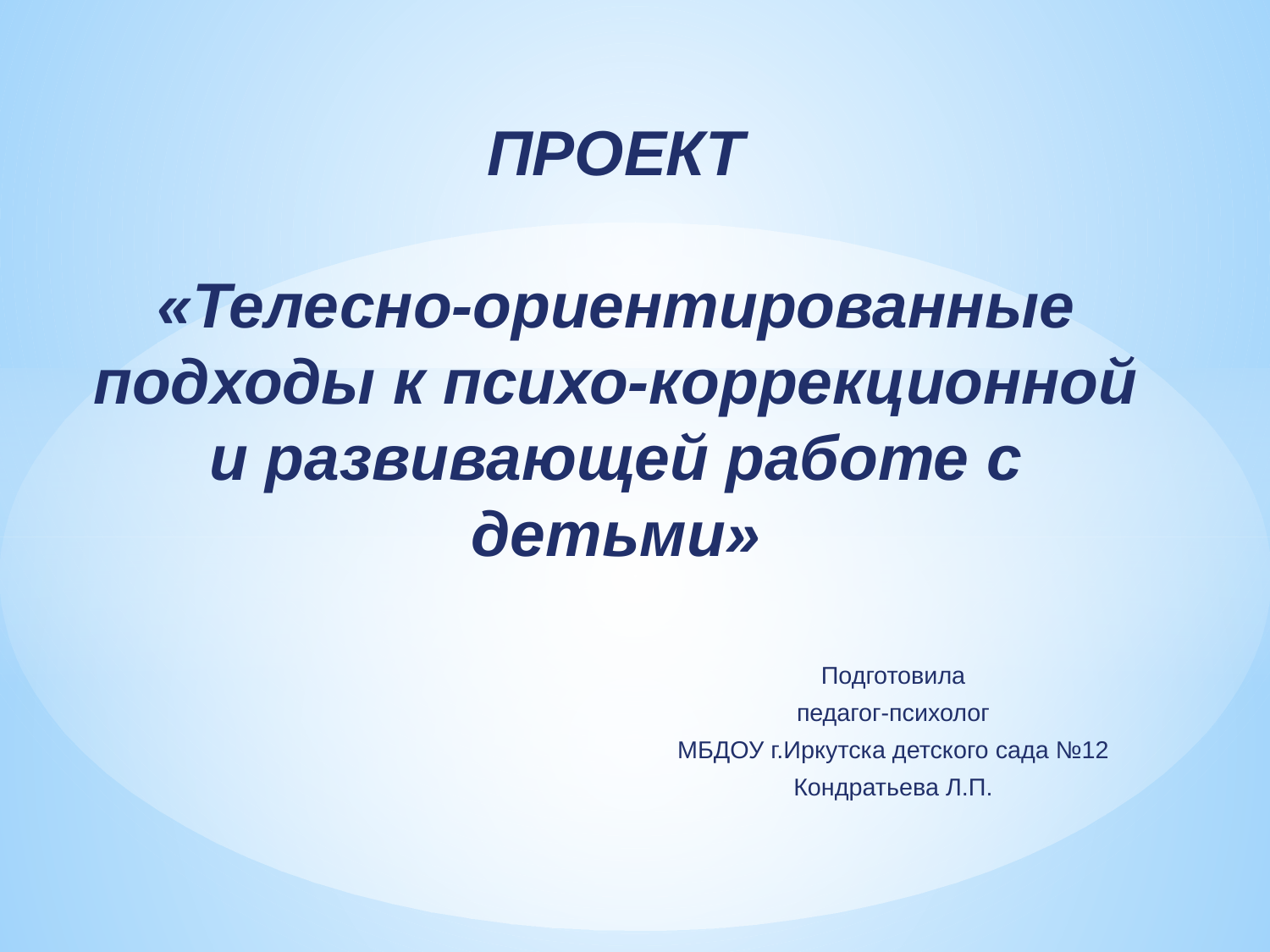

# ПРОЕКТ «Телесно-ориентированные подходы к психо-коррекционной и развивающей работе с детьми»

Подготовила
педагог-психолог
МБДОУ г.Иркутска детского сада №12
Кондратьева Л.П.